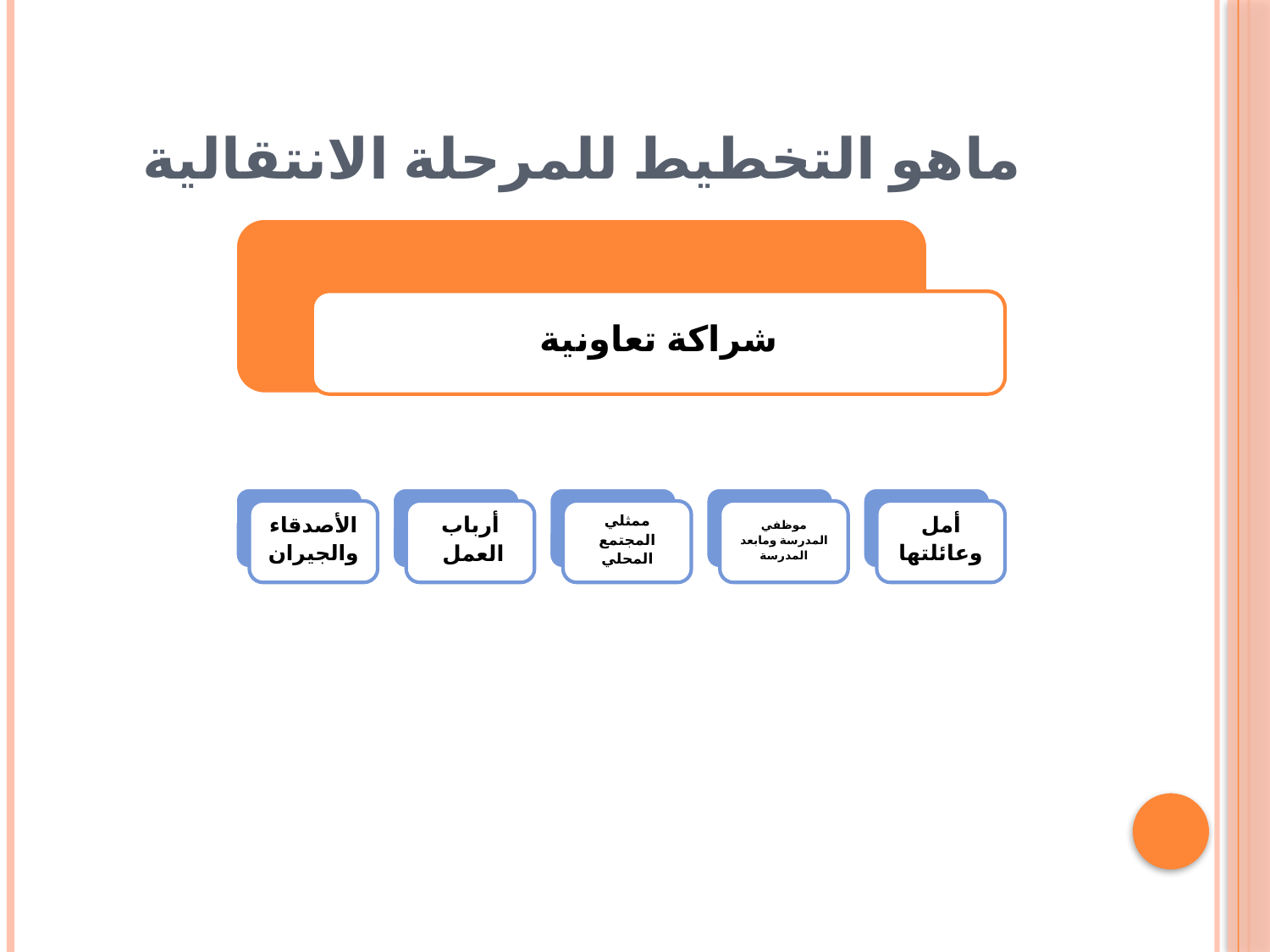

# ماهو التخطيط للمرحلة الانتقالية
شراكة تعاونية
أرباب العمل
أمل وعائلتها
ممثلي المجتمع المحلي
موظفي المدرسة ومابعد المدرسة